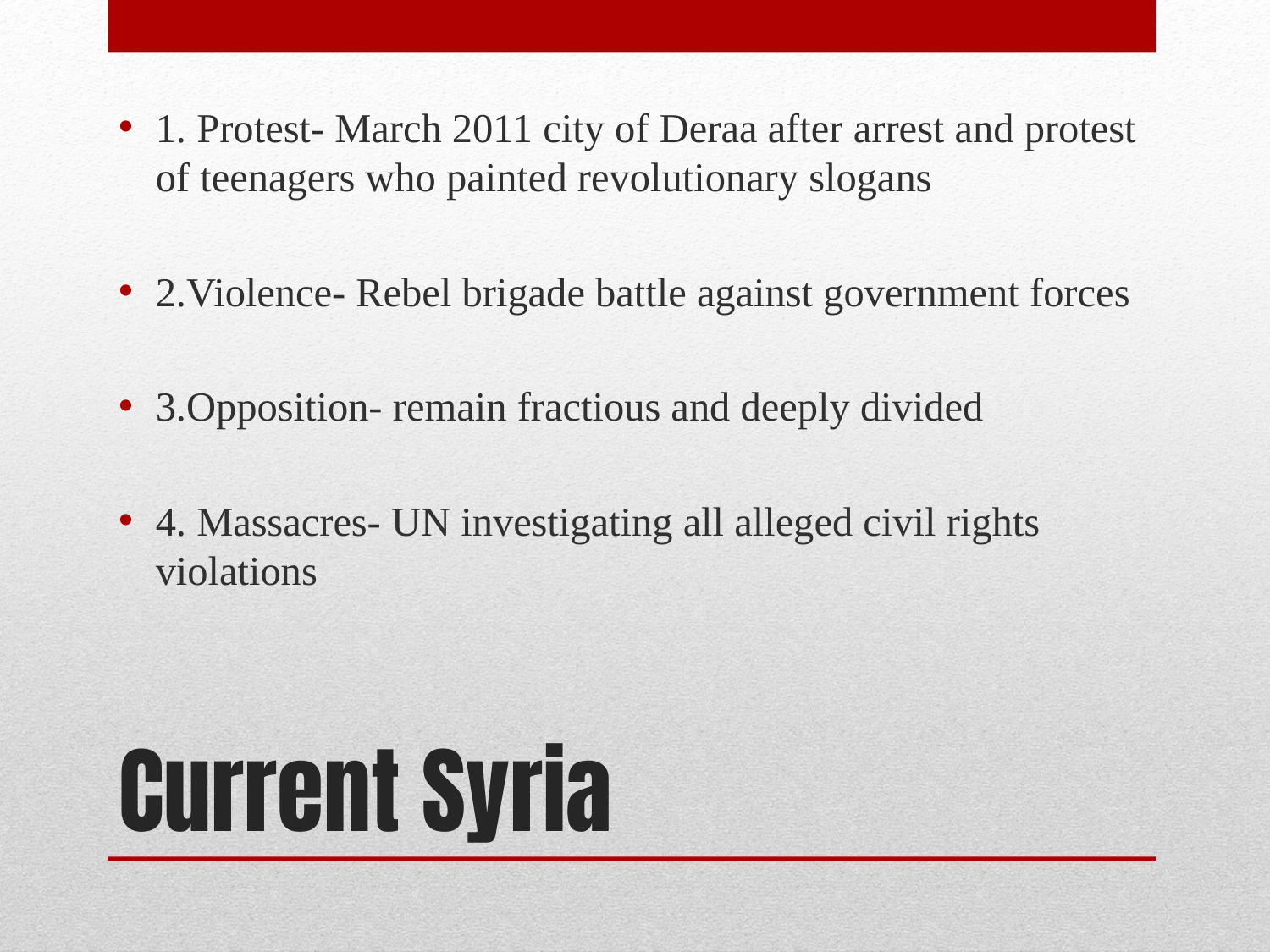

1. Protest- March 2011 city of Deraa after arrest and protest of teenagers who painted revolutionary slogans

2.Violence- Rebel brigade battle against government forces

3.Opposition- remain fractious and deeply divided

4. Massacres- UN investigating all alleged civil rights violations

# Current Syria